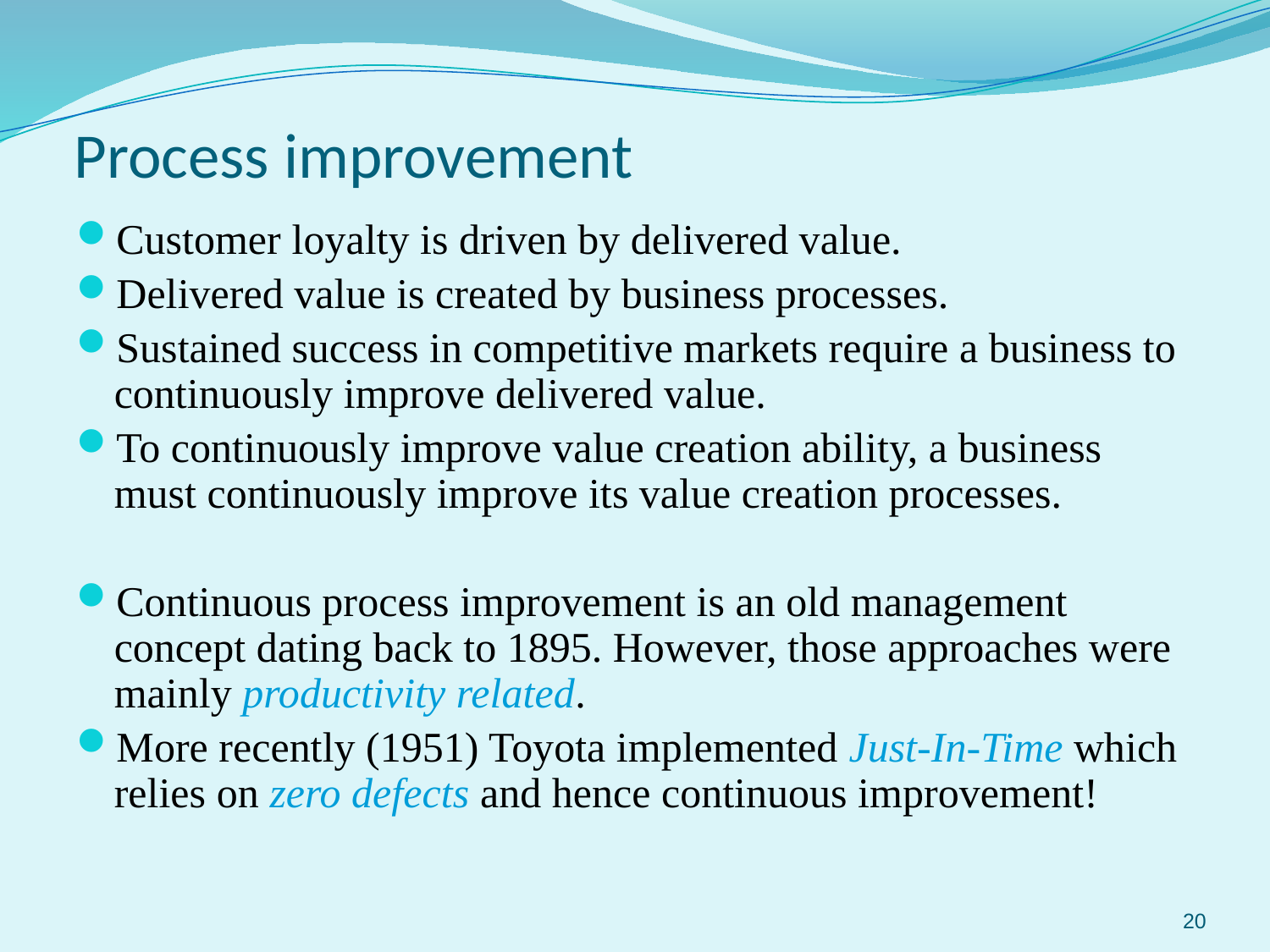

# Process improvement
Customer loyalty is driven by delivered value.
Delivered value is created by business processes.
Sustained success in competitive markets require a business to continuously improve delivered value.
To continuously improve value creation ability, a business must continuously improve its value creation processes.

Continuous process improvement is an old management concept dating back to 1895. However, those approaches were mainly productivity related.
More recently (1951) Toyota implemented Just-In-Time which relies on zero defects and hence continuous improvement!
20